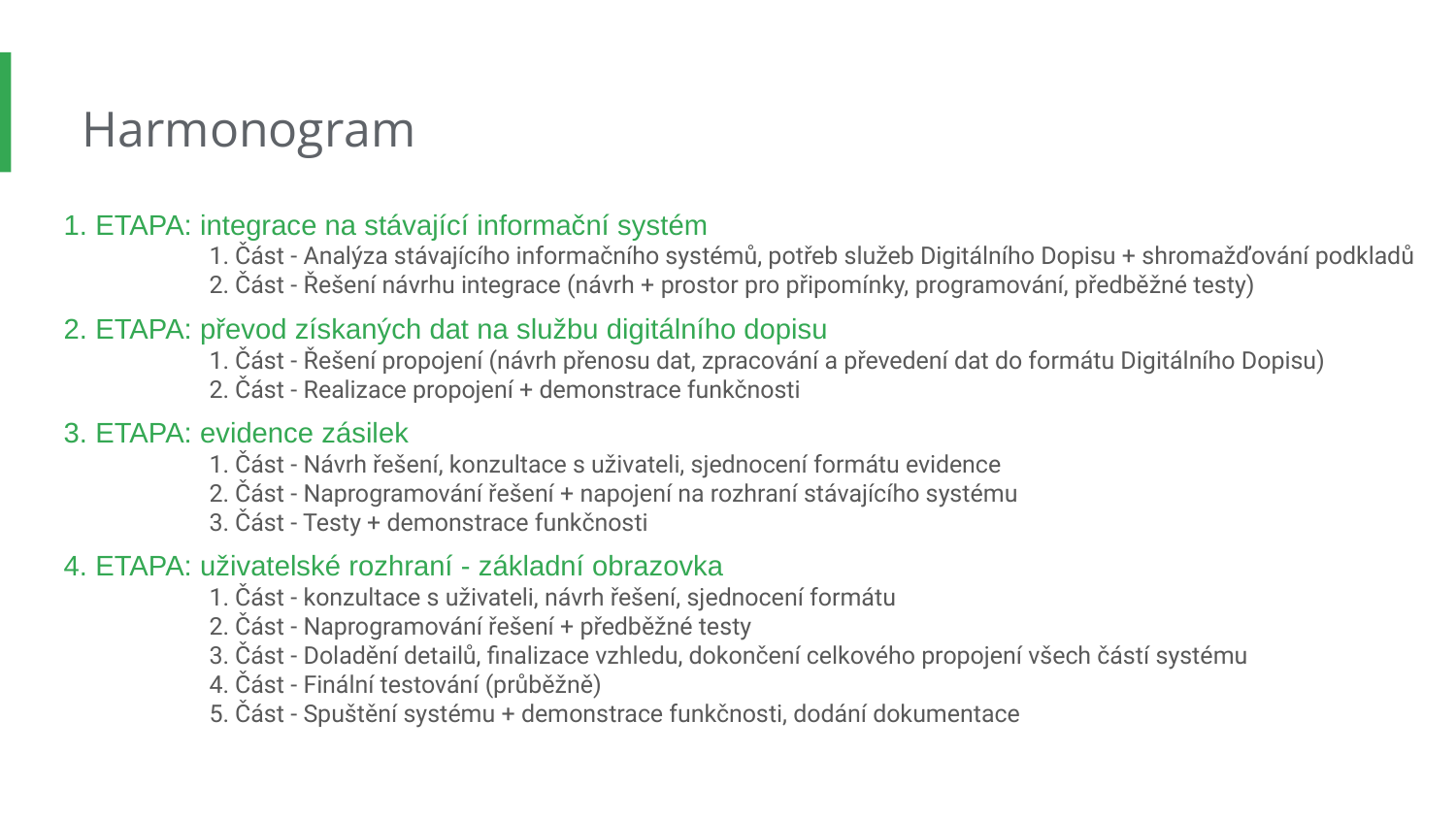

Harmonogram
1. ETAPA: integrace na stávající informační systém
	1. Část - Analýza stávajícího informačního systémů, potřeb služeb Digitálního Dopisu + shromažďování podkladů
	2. Část - Řešení návrhu integrace (návrh + prostor pro připomínky, programování, předběžné testy)

2. ETAPA: převod získaných dat na službu digitálního dopisu
	1. Část - Řešení propojení (návrh přenosu dat, zpracování a převedení dat do formátu Digitálního Dopisu)
	2. Část - Realizace propojení + demonstrace funkčnosti

3. ETAPA: evidence zásilek
	1. Část - Návrh řešení, konzultace s uživateli, sjednocení formátu evidence
	2. Část - Naprogramování řešení + napojení na rozhraní stávajícího systému
	3. Část - Testy + demonstrace funkčnosti

4. ETAPA: uživatelské rozhraní - základní obrazovka
	1. Část - konzultace s uživateli, návrh řešení, sjednocení formátu
	2. Část - Naprogramování řešení + předběžné testy
	3. Část - Doladění detailů, finalizace vzhledu, dokončení celkového propojení všech částí systému
	4. Část - Finální testování (průběžně)
	5. Část - Spuštění systému + demonstrace funkčnosti, dodání dokumentace